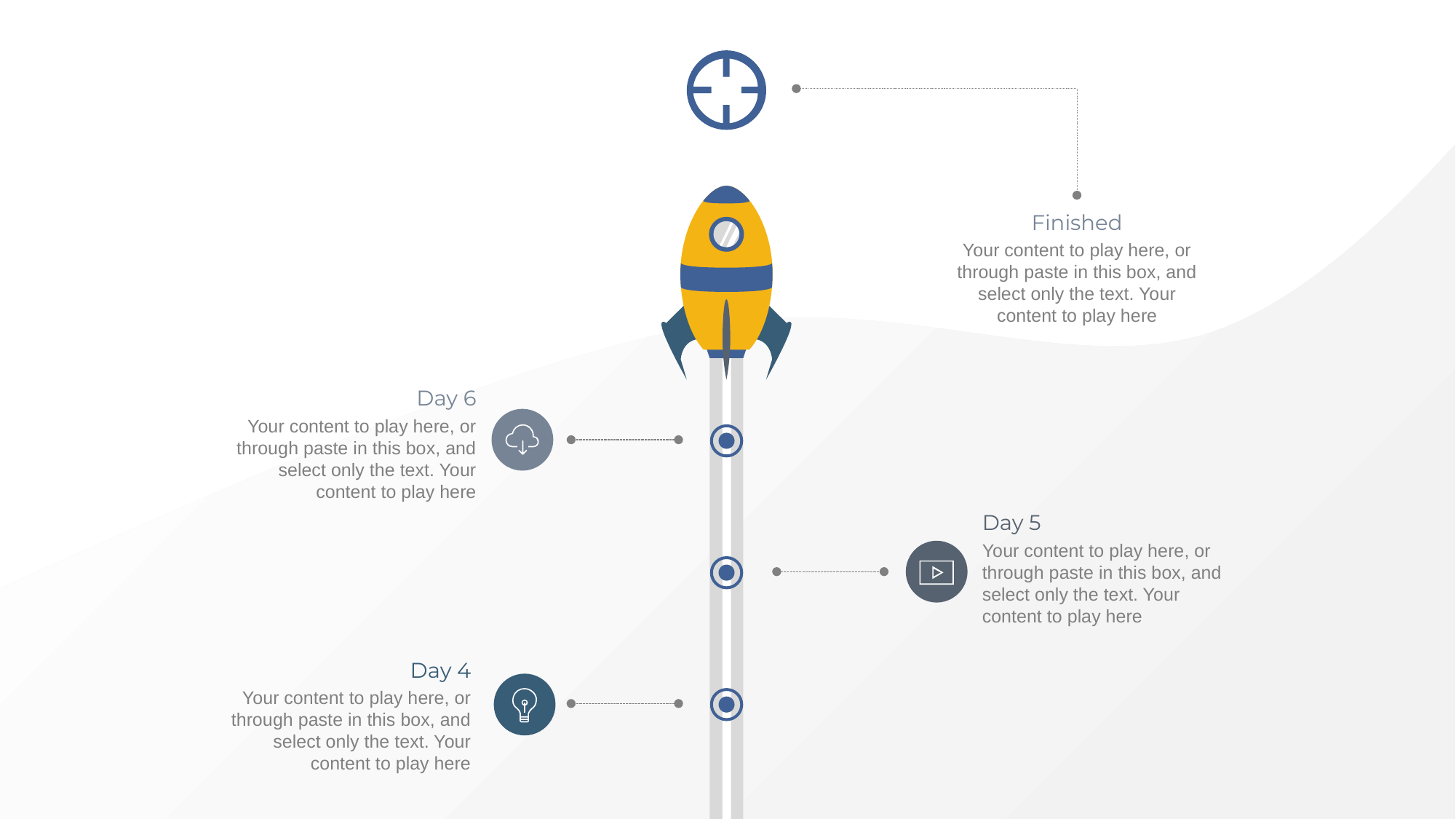

Finished
Your content to play here, or through paste in this box, and select only the text. Your content to play here

Day 6

Your content to play here, or through paste in this box, and select only the text. Your content to play here

Day 5
Your content to play here, or through paste in this box, and select only the text. Your content to play here

Day 4

Your content to play here, or through paste in this box, and select only the text. Your content to play here